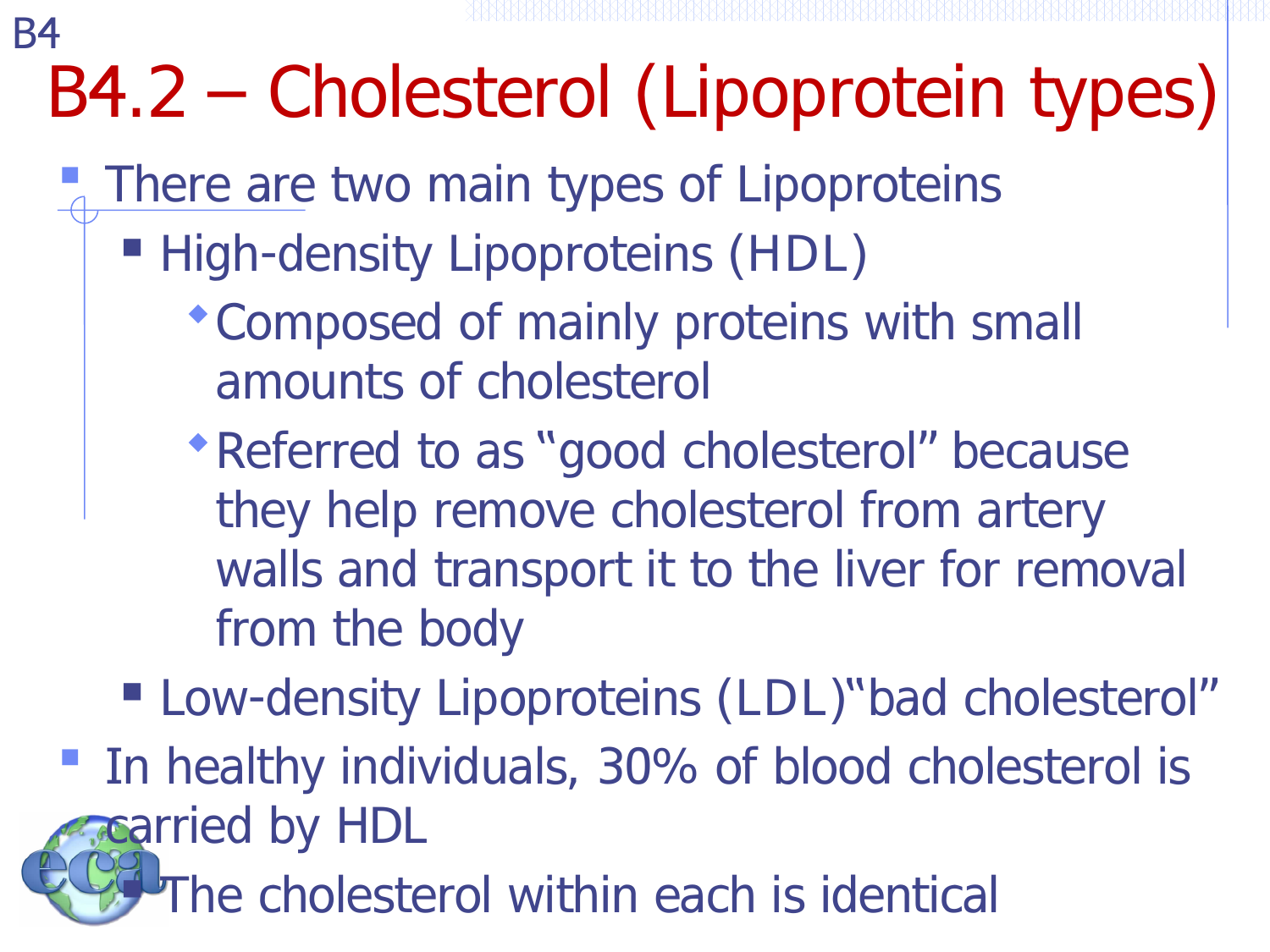

# B4.2 – Cholesterol (Lipoprotein types)
There are two main types of Lipoproteins
High-density Lipoproteins (HDL)
Composed of mainly proteins with small amounts of cholesterol
Referred to as “good cholesterol” because they help remove cholesterol from artery walls and transport it to the liver for removal from the body
Low-density Lipoproteins (LDL)“bad cholesterol”
In healthy individuals, 30% of blood cholesterol is carried by HDL
The cholesterol within each is identical